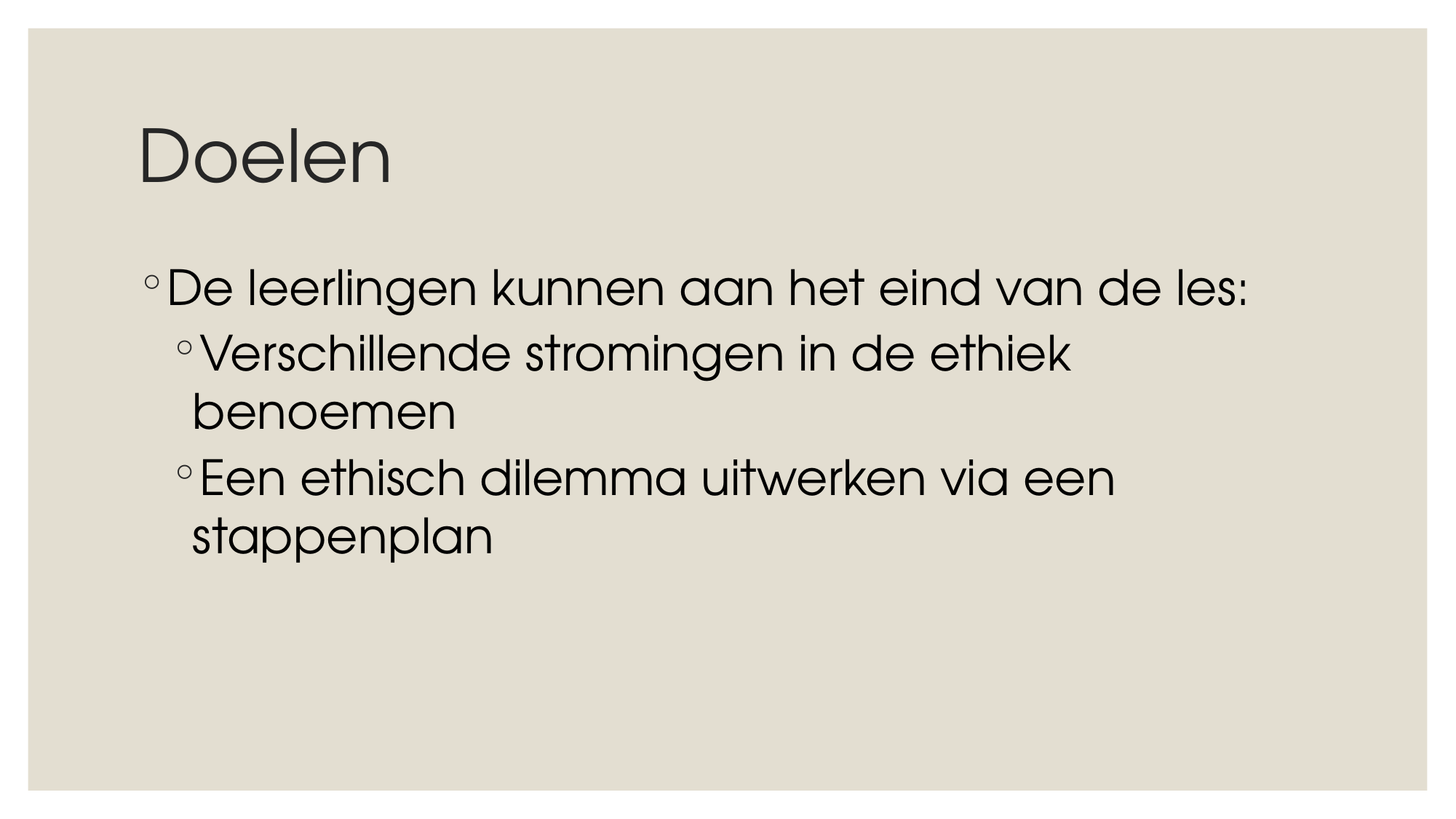

# Doelen
De leerlingen kunnen aan het eind van de les:
Verschillende stromingen in de ethiek benoemen
Een ethisch dilemma uitwerken via een stappenplan